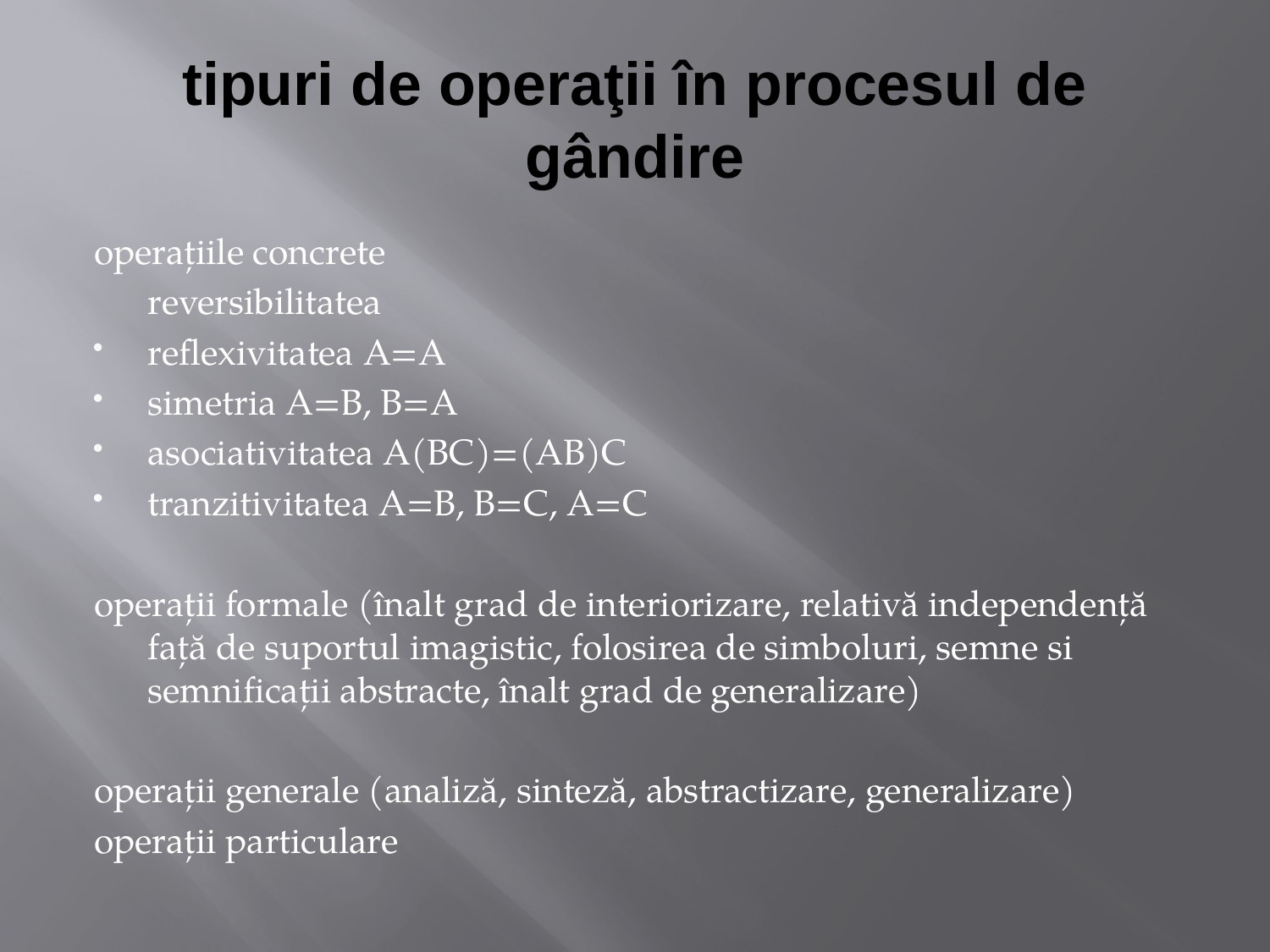

# tipuri de operaţii în procesul de gândire
operaţiile concrete
	reversibilitatea
reflexivitatea A=A
simetria A=B, B=A
asociativitatea A(BC)=(AB)C
tranzitivitatea A=B, B=C, A=C

operaţii formale (înalt grad de interiorizare, relativă independenţă faţă de suportul imagistic, folosirea de simboluri, semne si semnificaţii abstracte, înalt grad de generalizare)

operaţii generale (analiză, sinteză, abstractizare, generalizare)
operaţii particulare